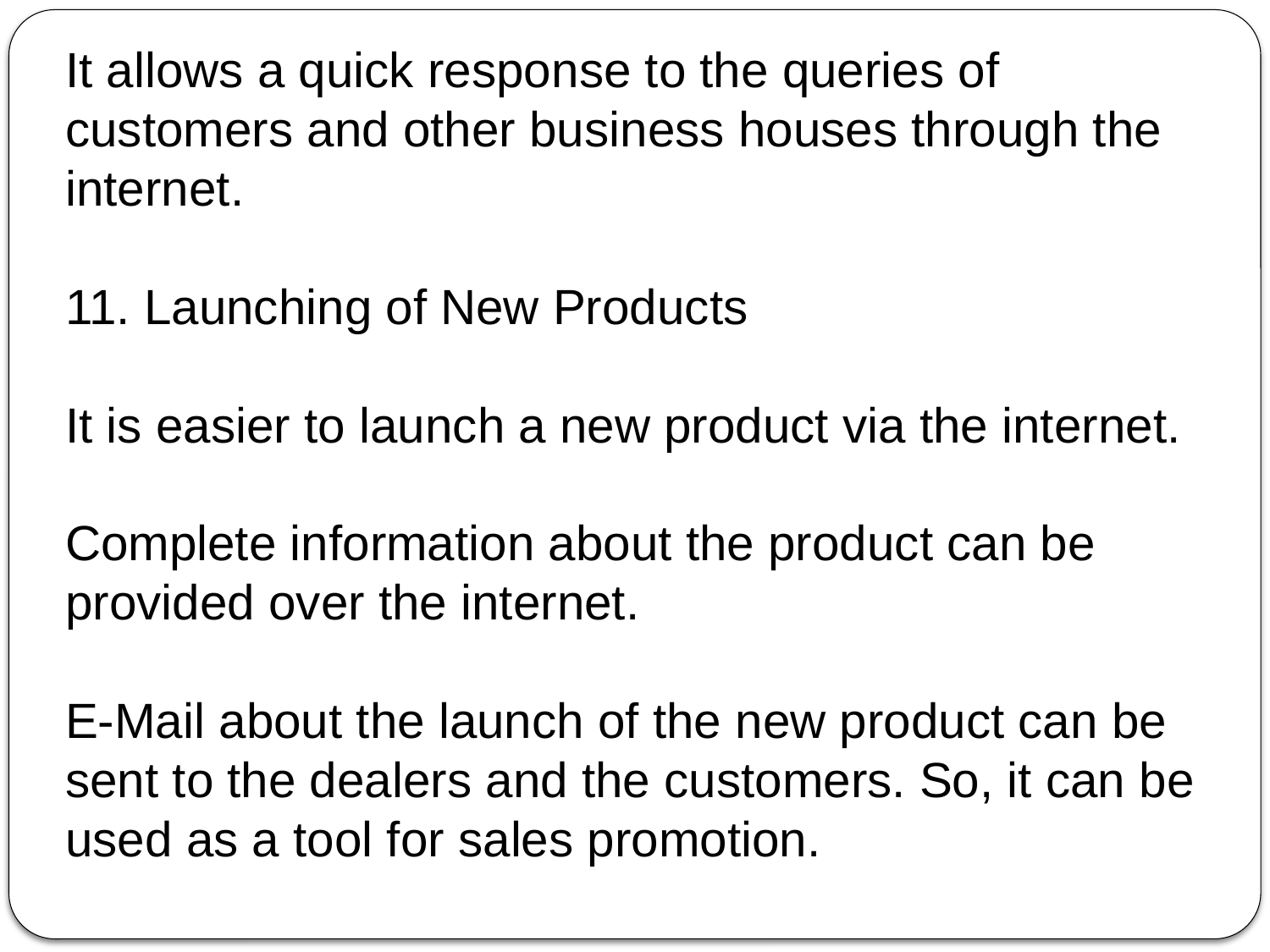

It allows a quick response to the queries of customers and other business houses through the internet.

11. Launching of New Products

It is easier to launch a new product via the internet.

Complete information about the product can be provided over the internet.

E-Mail about the launch of the new product can be sent to the dealers and the customers. So, it can be used as a tool for sales promotion.